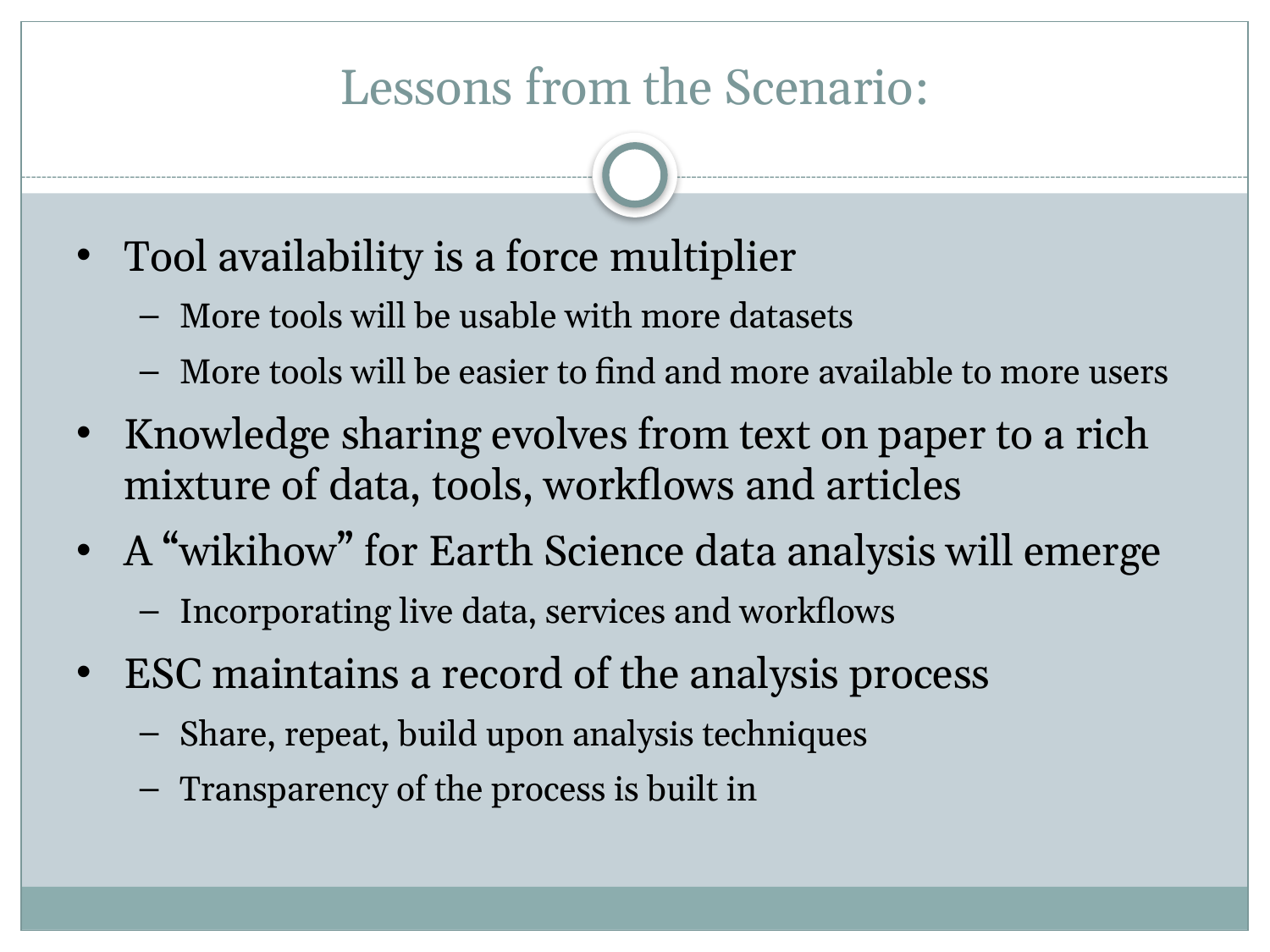

# Lessons from the Scenario:
Tool availability is a force multiplier
More tools will be usable with more datasets
More tools will be easier to find and more available to more users
Knowledge sharing evolves from text on paper to a rich mixture of data, tools, workflows and articles
A “wikihow” for Earth Science data analysis will emerge
Incorporating live data, services and workflows
ESC maintains a record of the analysis process
Share, repeat, build upon analysis techniques
Transparency of the process is built in